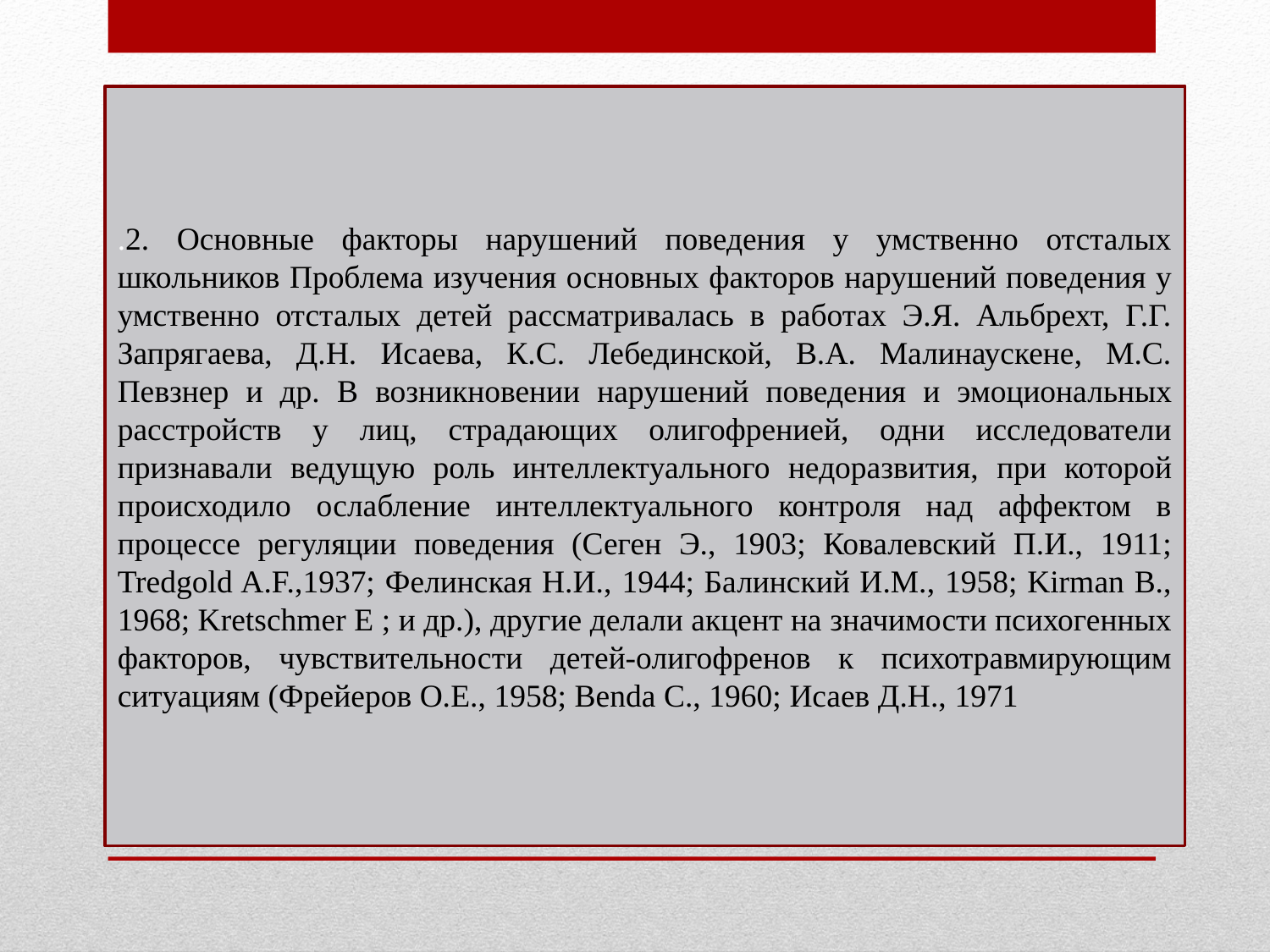

.2. Основные факторы нарушений поведения у умственно отсталых школьников Проблема изучения основных факторов нарушений поведения у умственно отсталых детей рассматривалась в работах Э.Я. Альбрехт, Г.Г. Запрягаева, Д.Н. Исаева, К.С. Лебединской, В.А. Малинаускене, М.С. Певзнер и др. В возникновении нарушений поведения и эмоциональных расстройств у лиц, страдающих олигофренией, одни исследователи признавали ведущую роль интеллектуального недоразвития, при которой происходило ослабление интеллектуального контроля над аффектом в процессе регуляции поведения (Сеген Э., 1903; Ковалевский П.И., 1911; Tredgold A.F.,1937; Фелинская Н.И., 1944; Балинский И.М., 1958; Kirman В., 1968; Kretschmer E ; и др.), другие делали акцент на значимости психогенных факторов, чувствительности детей-олигофренов к психотравмирующим ситуациям (Фрейеров О.Е., 1958; Benda C., 1960; Исаев Д.Н., 1971